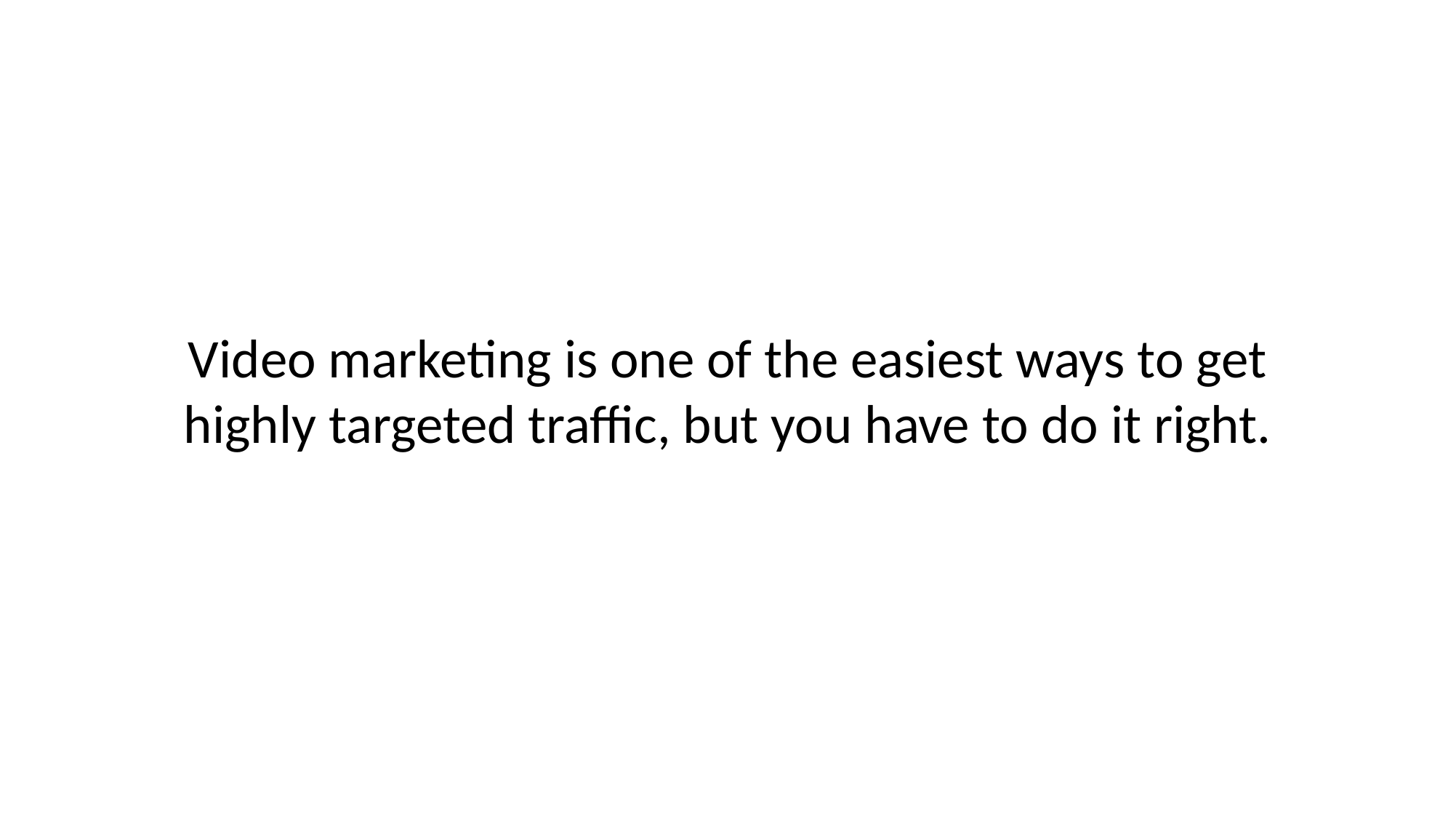

# Video marketing is one of the easiest ways to get highly targeted traffic, but you have to do it right.